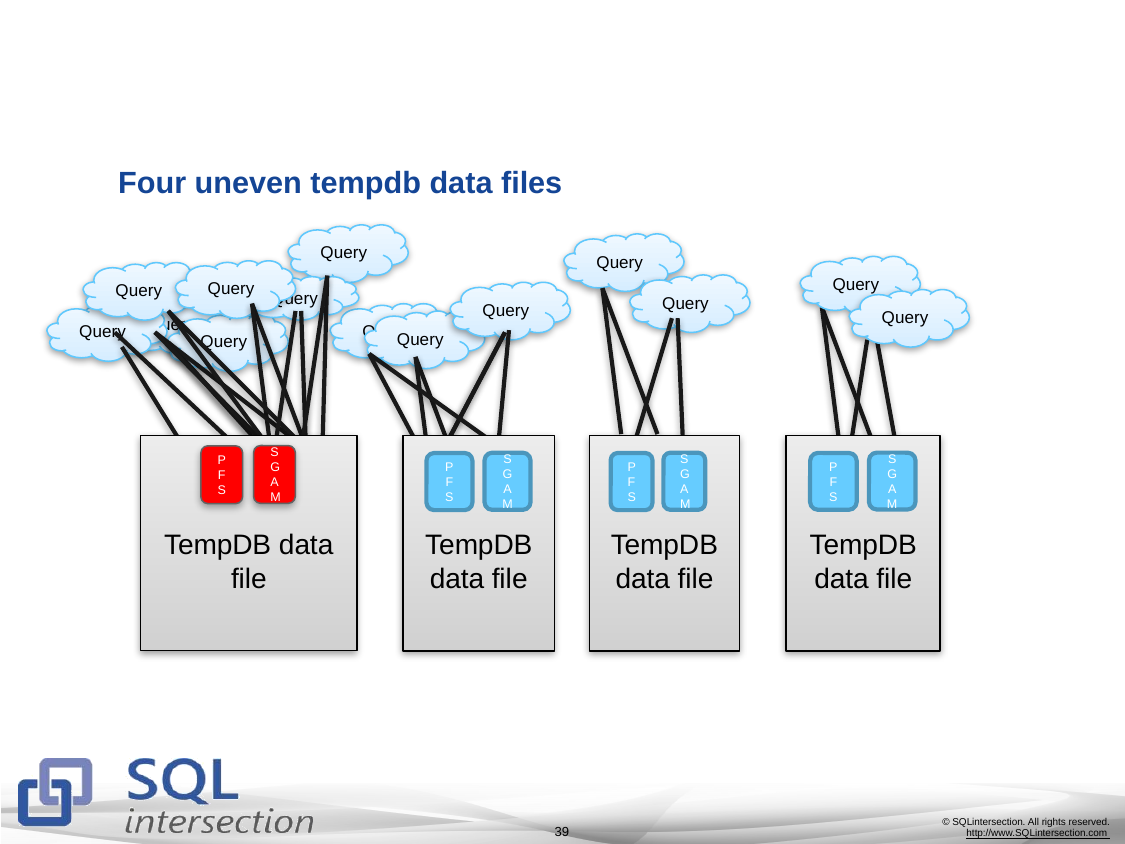

# Four uneven tempdb data files
Query
Query
Query
Query
Query
Query
Query
Query
Query
Query
Query
Query
Query
Query

TempDB data file

TempDB data file
S
G
AM
P
F
S

TempDB data file
S
GAM
PFS

TempDB data file
S
G
AM
P
F
S
S
GAM
PFS